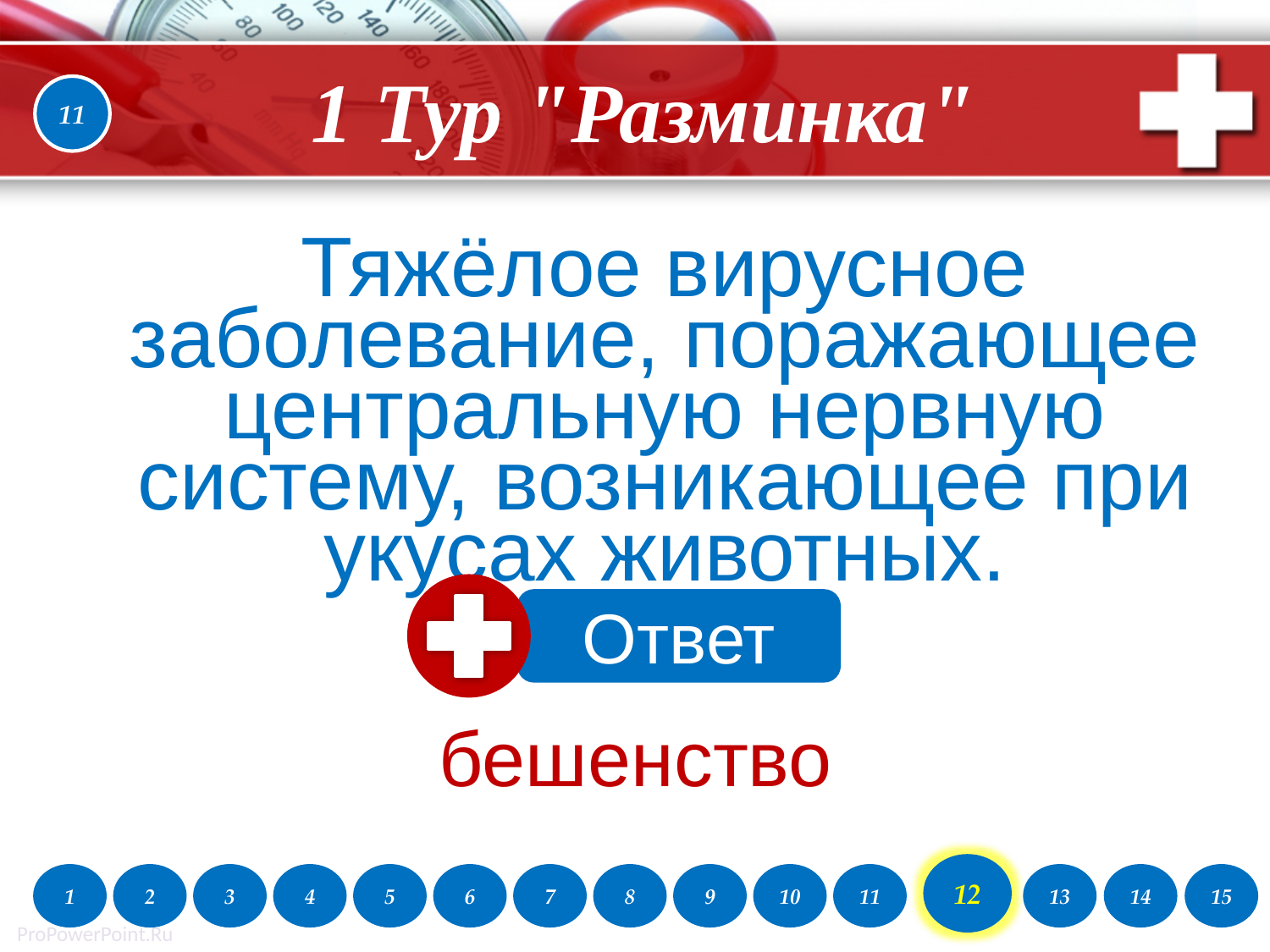

1 Тур "Разминка"
11
Тяжёлое вирусное заболевание, поражающее центральную нервную систему, возникающее при укусах животных.

Ответ
бешенство
12
1
2
3
4
5
6
7
8
9
10
11
13
14
15